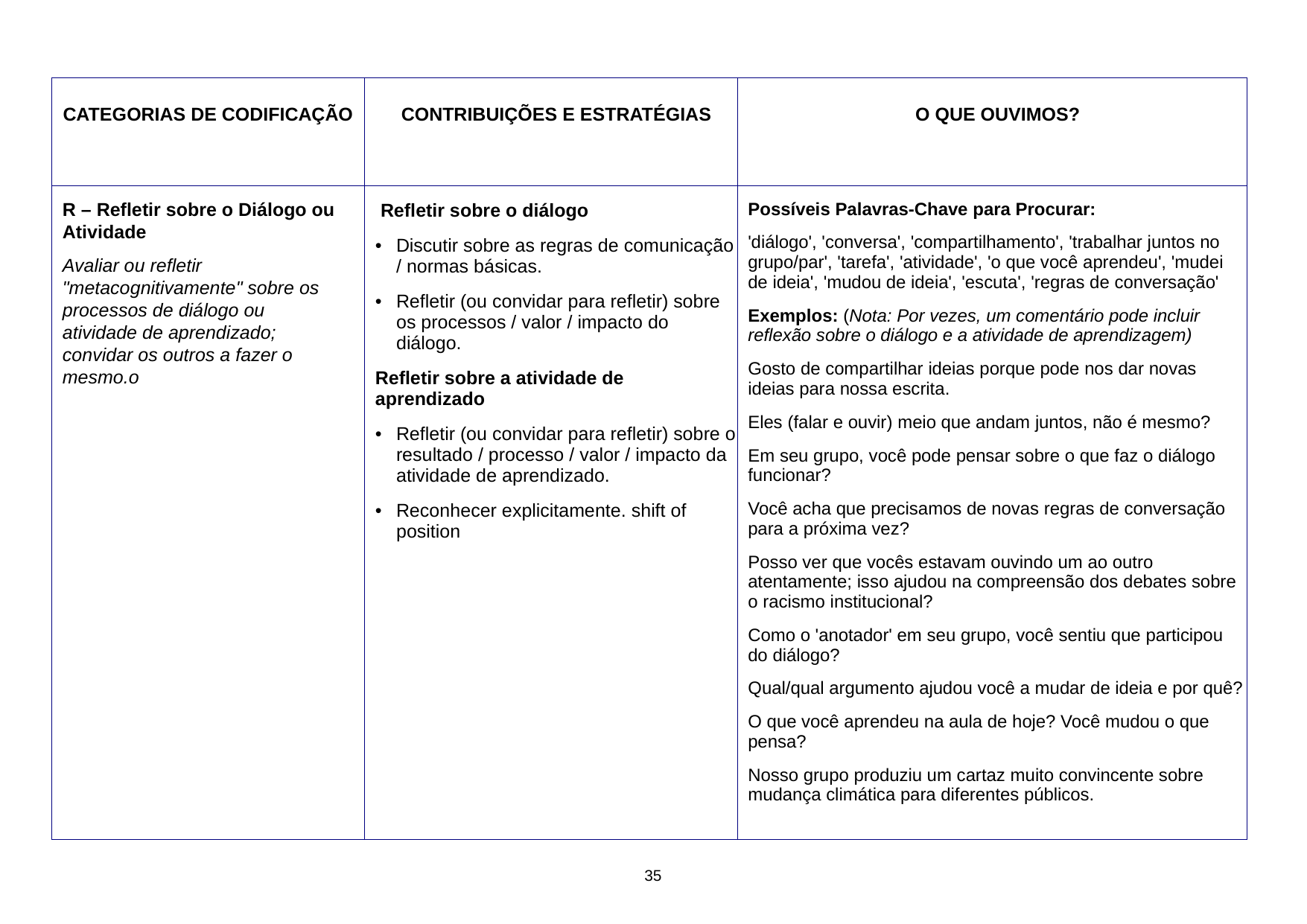

| CATEGORIAS DE CODIFICAÇÃO | CONTRIBUIÇÕES E ESTRATÉGIAS | O QUE OUVIMOS? |
| --- | --- | --- |
| R – Refletir sobre o Diálogo ou Atividade Avaliar ou refletir "metacognitivamente" sobre os processos de diálogo ou atividade de aprendizado; convidar os outros a fazer o mesmo.o | Refletir sobre o diálogo Discutir sobre as regras de comunicação / normas básicas. Refletir (ou convidar para refletir) sobre os processos / valor / impacto do diálogo. Refletir sobre a atividade de aprendizado Refletir (ou convidar para refletir) sobre o resultado / processo / valor / impacto da atividade de aprendizado. Reconhecer explicitamente. shift of position | Possíveis Palavras-Chave para Procurar: 'diálogo', 'conversa', 'compartilhamento', 'trabalhar juntos no grupo/par', 'tarefa', 'atividade', 'o que você aprendeu', 'mudei de ideia', 'mudou de ideia', 'escuta', 'regras de conversação' Exemplos: (Nota: Por vezes, um comentário pode incluir reflexão sobre o diálogo e a atividade de aprendizagem) Gosto de compartilhar ideias porque pode nos dar novas ideias para nossa escrita. Eles (falar e ouvir) meio que andam juntos, não é mesmo? Em seu grupo, você pode pensar sobre o que faz o diálogo funcionar? Você acha que precisamos de novas regras de conversação para a próxima vez? Posso ver que vocês estavam ouvindo um ao outro atentamente; isso ajudou na compreensão dos debates sobre o racismo institucional? Como o 'anotador' em seu grupo, você sentiu que participou do diálogo? Qual/qual argumento ajudou você a mudar de ideia e por quê? O que você aprendeu na aula de hoje? Você mudou o que pensa? Nosso grupo produziu um cartaz muito convincente sobre mudança climática para diferentes públicos. |
35